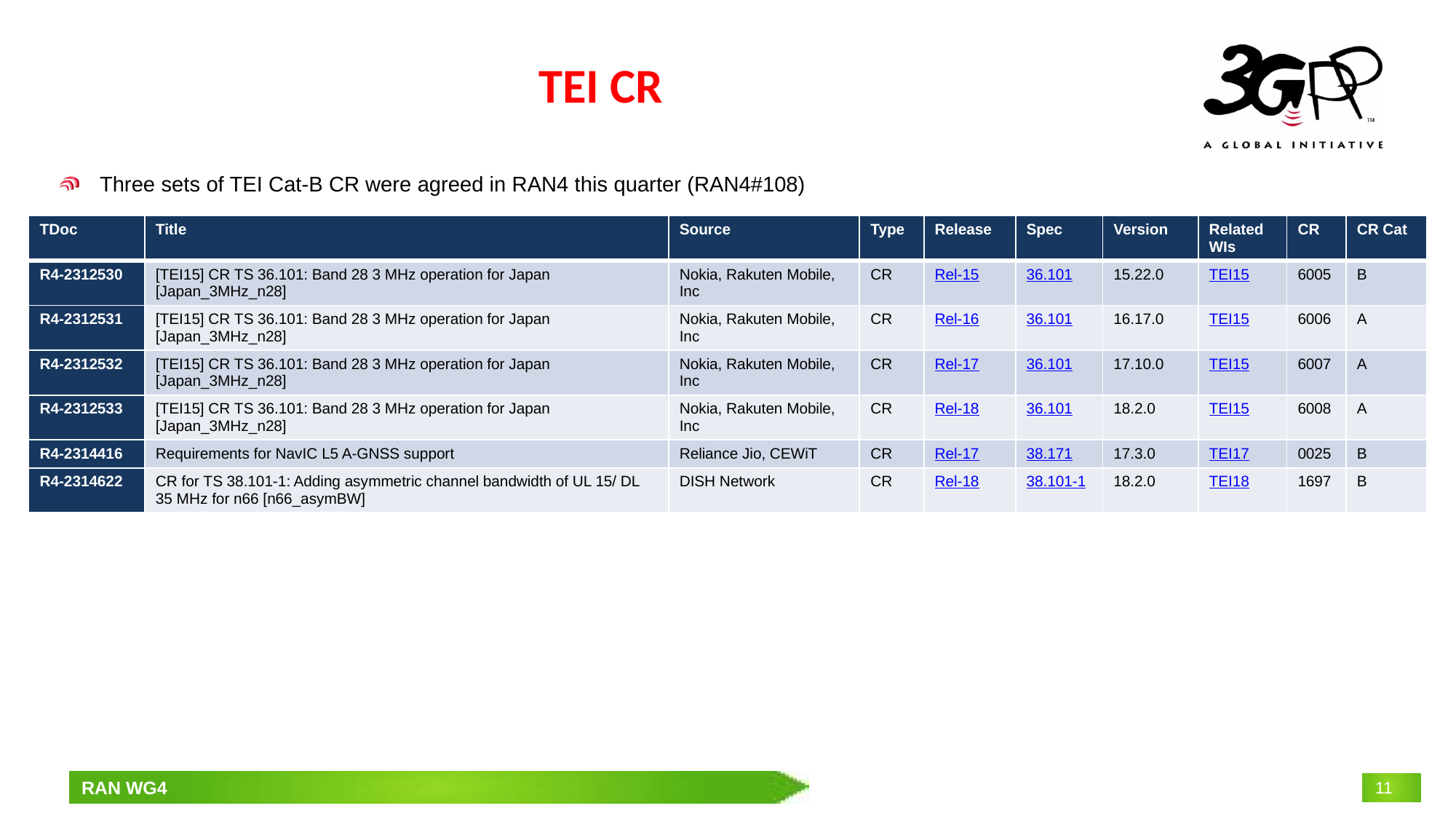

# TEI CR
Three sets of TEI Cat-B CR were agreed in RAN4 this quarter (RAN4#108)

| TDoc | Title | Source | Type | Release | Spec | Version | Related WIs | CR | CR Cat |
| --- | --- | --- | --- | --- | --- | --- | --- | --- | --- |
| R4-2312530 | [TEI15] CR TS 36.101: Band 28 3 MHz operation for Japan [Japan\_3MHz\_n28] | Nokia, Rakuten Mobile, Inc | CR | Rel-15 | 36.101 | 15.22.0 | TEI15 | 6005 | B |
| R4-2312531 | [TEI15] CR TS 36.101: Band 28 3 MHz operation for Japan [Japan\_3MHz\_n28] | Nokia, Rakuten Mobile, Inc | CR | Rel-16 | 36.101 | 16.17.0 | TEI15 | 6006 | A |
| R4-2312532 | [TEI15] CR TS 36.101: Band 28 3 MHz operation for Japan [Japan\_3MHz\_n28] | Nokia, Rakuten Mobile, Inc | CR | Rel-17 | 36.101 | 17.10.0 | TEI15 | 6007 | A |
| R4-2312533 | [TEI15] CR TS 36.101: Band 28 3 MHz operation for Japan [Japan\_3MHz\_n28] | Nokia, Rakuten Mobile, Inc | CR | Rel-18 | 36.101 | 18.2.0 | TEI15 | 6008 | A |
| R4-2314416 | Requirements for NavIC L5 A-GNSS support | Reliance Jio, CEWiT | CR | Rel-17 | 38.171 | 17.3.0 | TEI17 | 0025 | B |
| R4-2314622 | CR for TS 38.101-1: Adding asymmetric channel bandwidth of UL 15/ DL 35 MHz for n66 [n66\_asymBW] | DISH Network | CR | Rel-18 | 38.101-1 | 18.2.0 | TEI18 | 1697 | B |